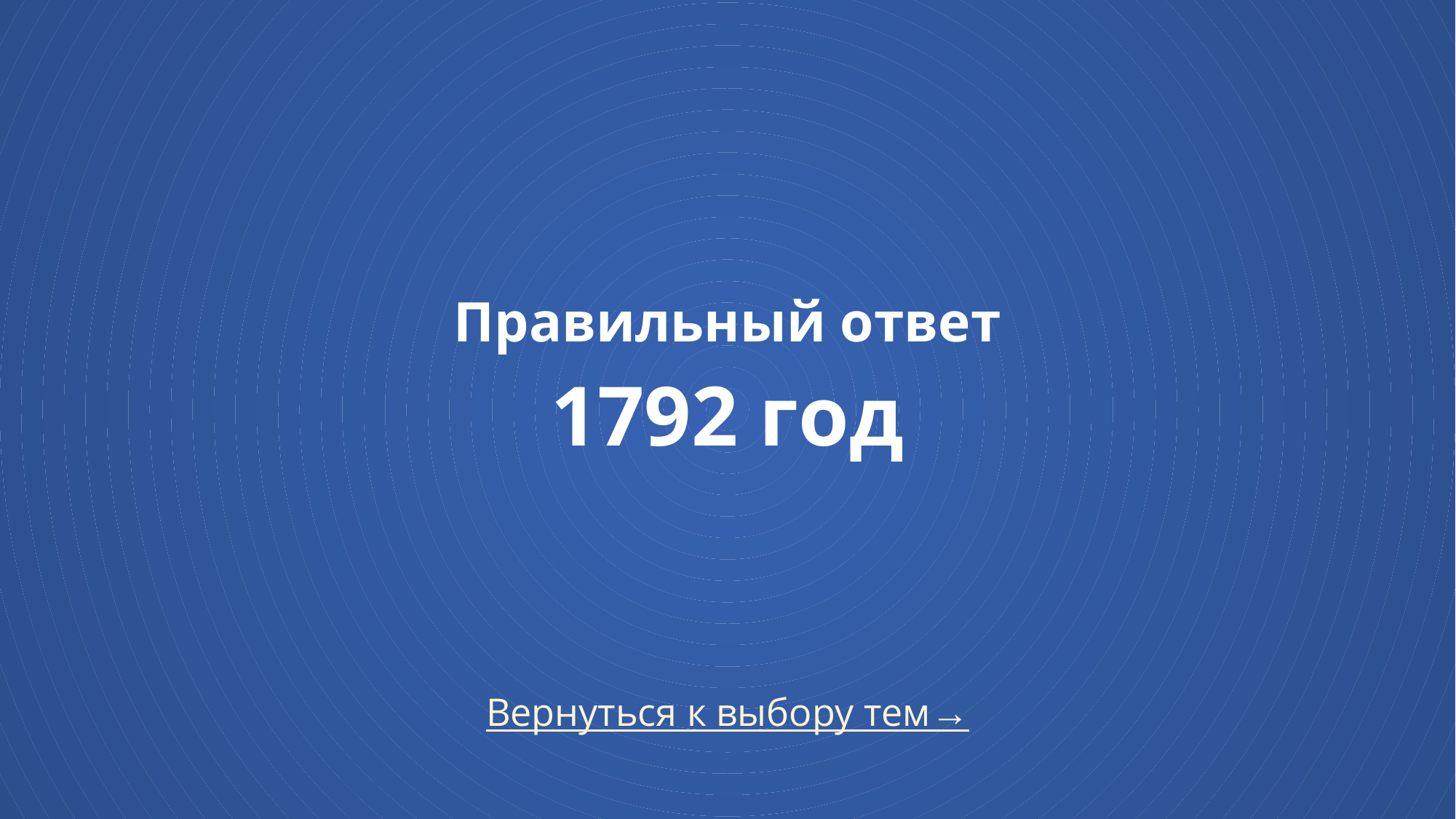

# Правильный ответ 1792 год
Вернуться к выбору тем→